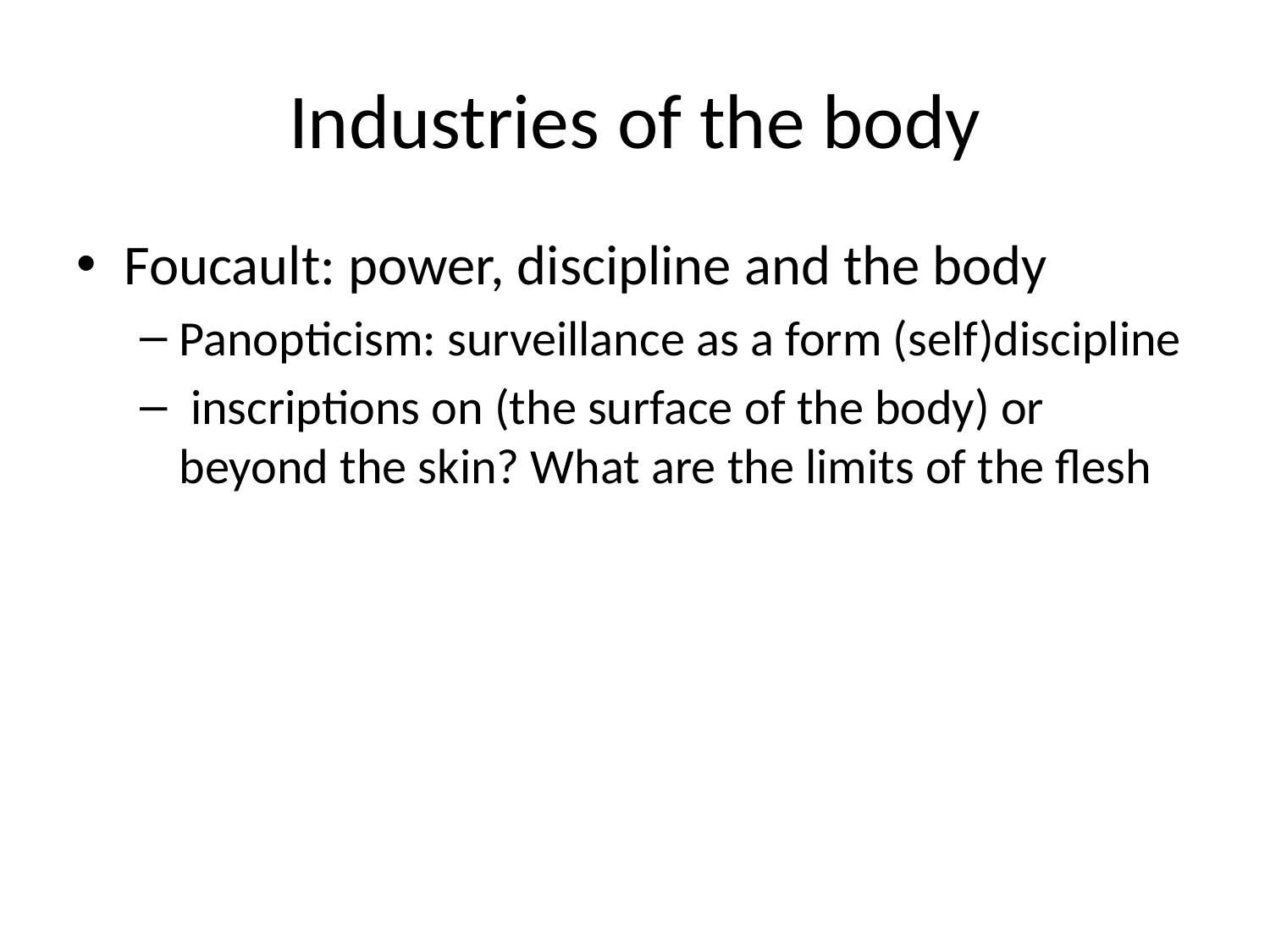

# Industries of the body
Foucault: power, discipline and the body
Panopticism: surveillance as a form (self)discipline
 inscriptions on (the surface of the body) or beyond the skin? What are the limits of the flesh